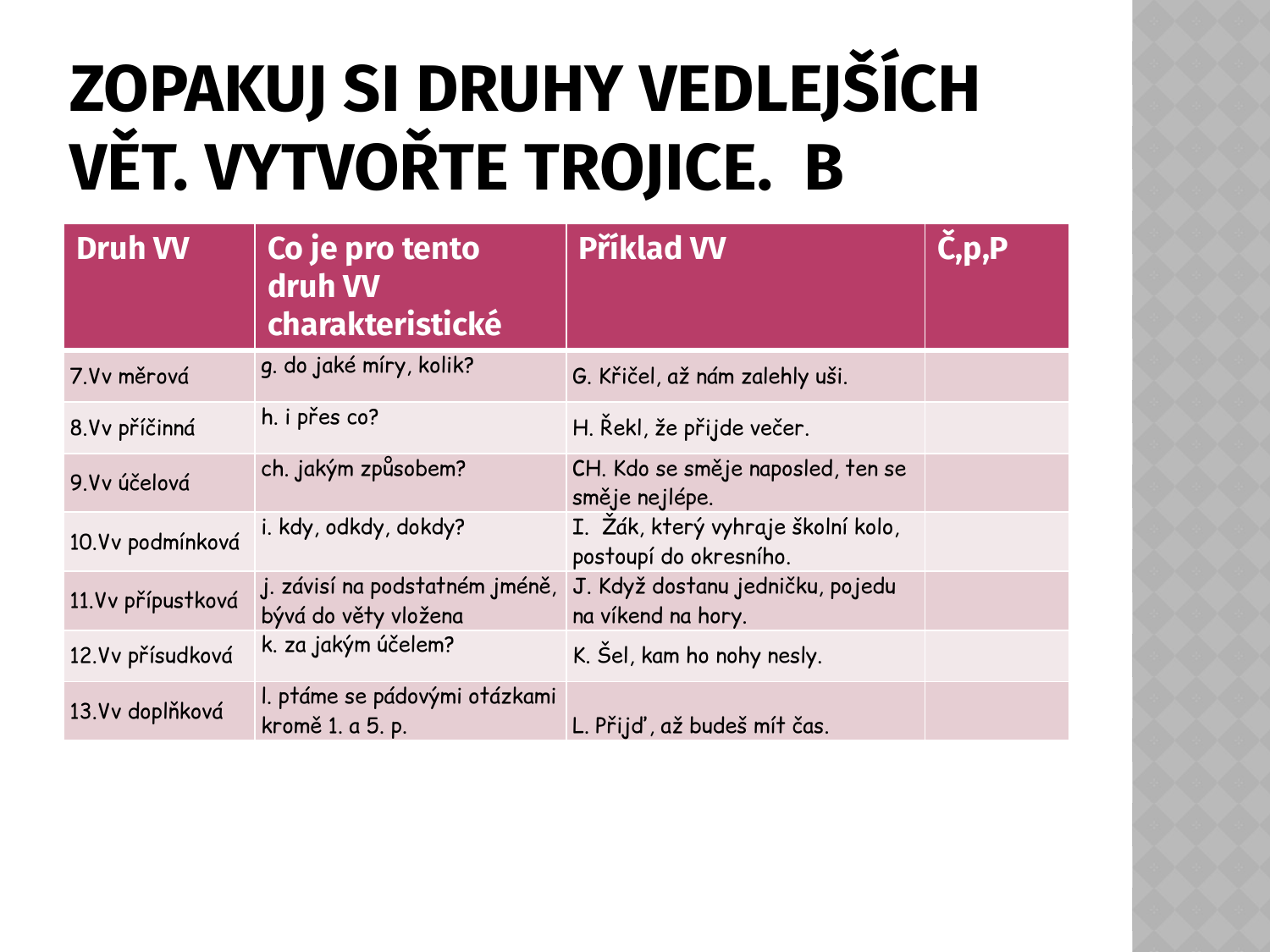

# Zopakuj si druhy vedlejších vět. Vytvořte trojice.  B
| Druh VV | Co je pro tento druh VV charakteristické | Příklad VV | Č,p,P |
| --- | --- | --- | --- |
| 7.Vv měrová | g. do jaké míry, kolik? | G. Křičel, až nám zalehly uši. |  |
| 8.Vv příčinná | h. i přes co? | H. Řekl, že přijde večer. |  |
| 9.Vv účelová | ch. jakým způsobem? | CH. Kdo se směje naposled, ten se směje nejlépe. |  |
| 10.Vv podmínková | i. kdy, odkdy, dokdy? | I. Žák, který vyhraje školní kolo, postoupí do okresního. |  |
| 11.Vv přípustková | j. závisí na podstatném jméně, bývá do věty vložena | J. Když dostanu jedničku, pojedu na víkend na hory. |  |
| 12.Vv přísudková | k. za jakým účelem? | K. Šel, kam ho nohy nesly. |  |
| 13.Vv doplňková | l. ptáme se pádovými otázkami kromě 1. a 5. p. | L. Přijď, až budeš mít čas. |  |